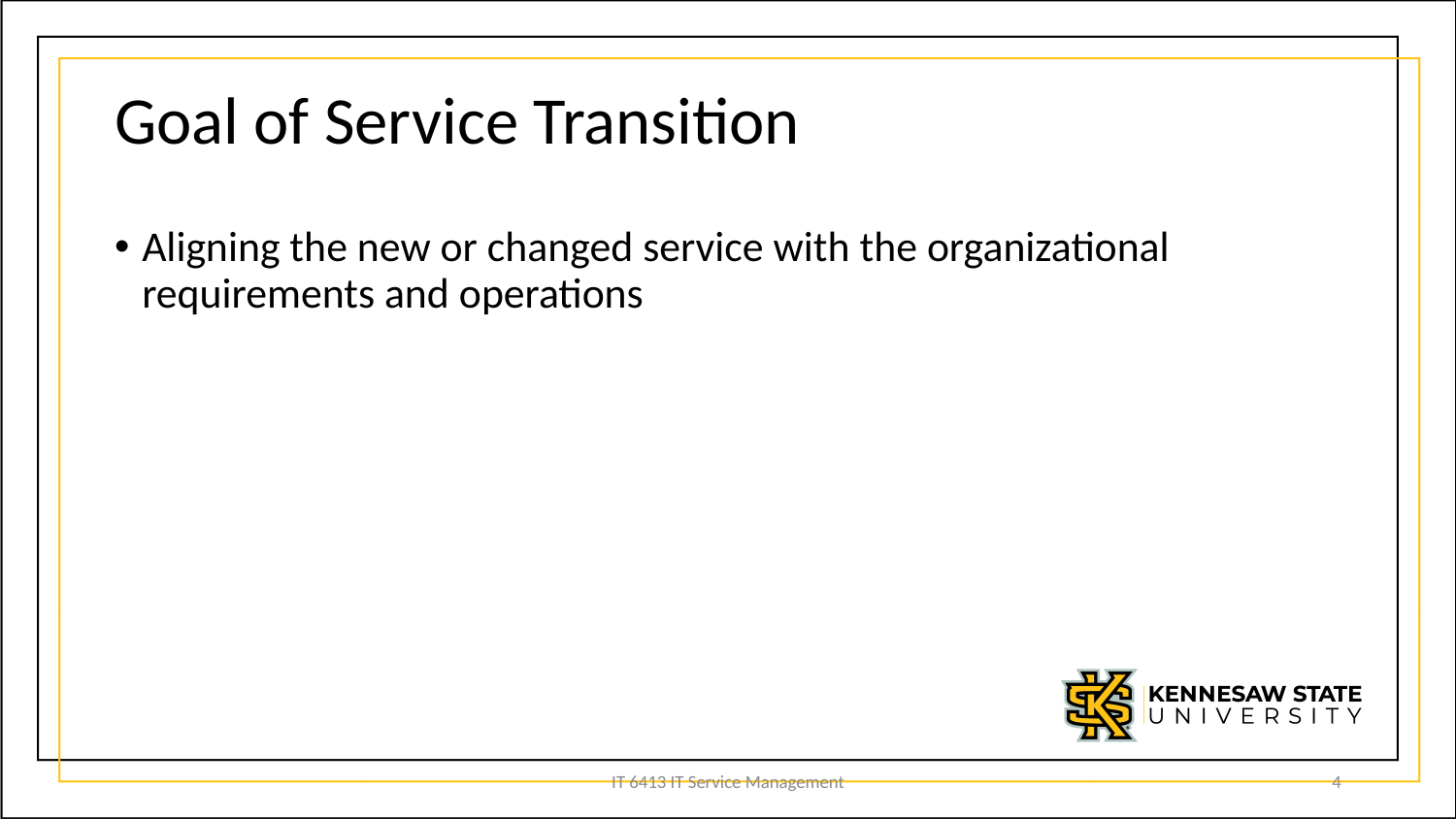

# Goal of Service Transition
Aligning the new or changed service with the organizational requirements and operations
IT 6413 IT Service Management
4